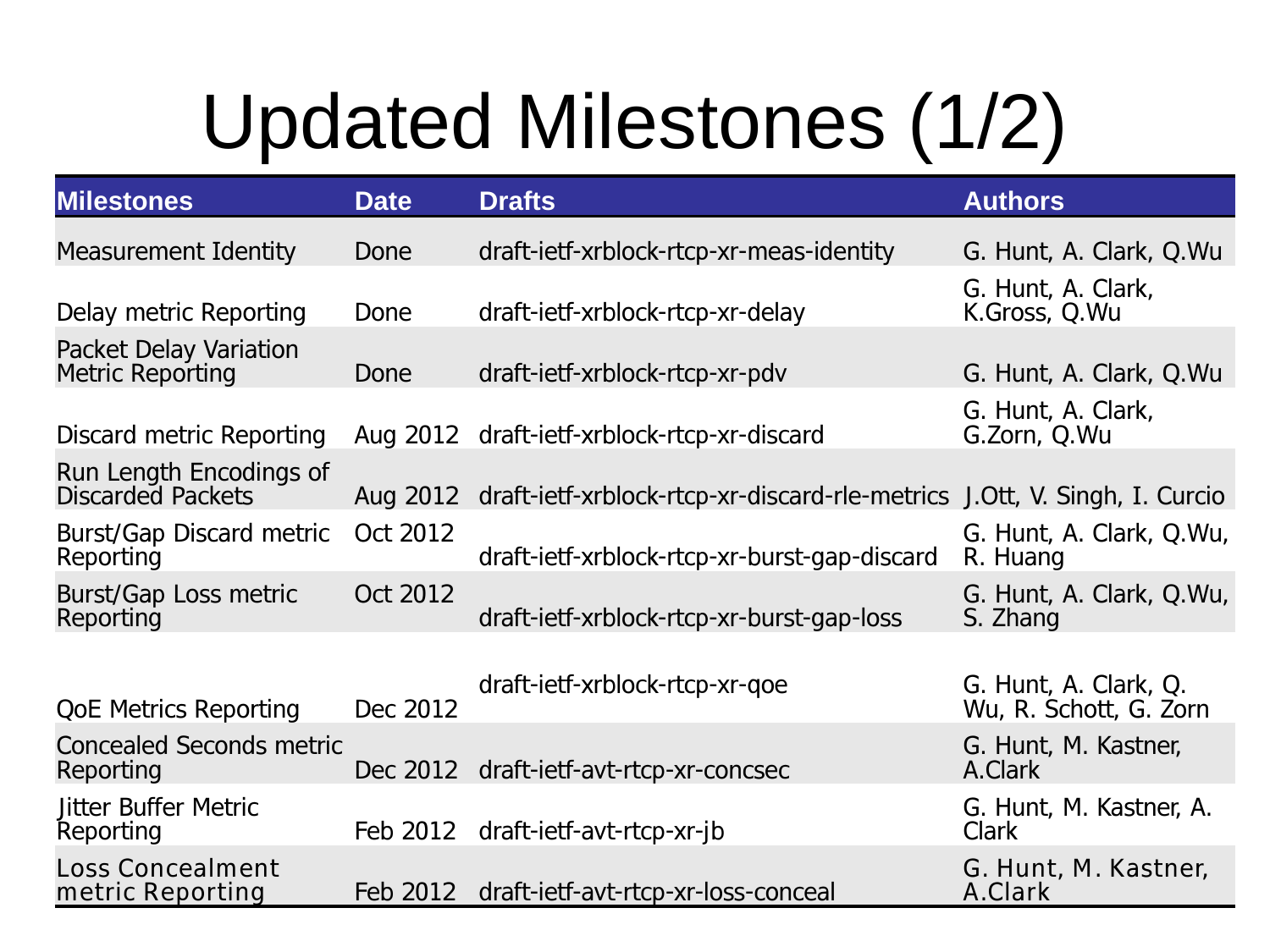

# Updated Milestones (1/2)
| Milestones | Date | Drafts | Authors |
| --- | --- | --- | --- |
| Measurement Identity | Done | draft-ietf-xrblock-rtcp-xr-meas-identity | G. Hunt, A. Clark, Q.Wu |
| Delay metric Reporting | Done | draft-ietf-xrblock-rtcp-xr-delay | G. Hunt, A. Clark, K.Gross, Q.Wu |
| Packet Delay Variation Metric Reporting | Done | draft-ietf-xrblock-rtcp-xr-pdv | G. Hunt, A. Clark, Q.Wu |
| Discard metric Reporting | Aug 2012 | draft-ietf-xrblock-rtcp-xr-discard | G. Hunt, A. Clark, G.Zorn, Q.Wu |
| Run Length Encodings of Discarded Packets | Aug 2012 | draft-ietf-xrblock-rtcp-xr-discard-rle-metrics | J.Ott, V. Singh, I. Curcio |
| Burst/Gap Discard metric Reporting | Oct 2012 | draft-ietf-xrblock-rtcp-xr-burst-gap-discard | G. Hunt, A. Clark, Q.Wu, R. Huang |
| Burst/Gap Loss metric Reporting | Oct 2012 | draft-ietf-xrblock-rtcp-xr-burst-gap-loss | G. Hunt, A. Clark, Q.Wu, S. Zhang |
| QoE Metrics Reporting | Dec 2012 | draft-ietf-xrblock-rtcp-xr-qoe | G. Hunt, A. Clark, Q. Wu, R. Schott, G. Zorn |
| Concealed Seconds metric Reporting | Dec 2012 | draft-ietf-avt-rtcp-xr-concsec | G. Hunt, M. Kastner, A.Clark |
| Jitter Buffer Metric Reporting | Feb 2012 | draft-ietf-avt-rtcp-xr-jb | G. Hunt, M. Kastner, A. Clark |
| Loss Concealment metric Reporting | Feb 2012 | draft-ietf-avt-rtcp-xr-loss-conceal | G. Hunt, M. Kastner, A.Clark |